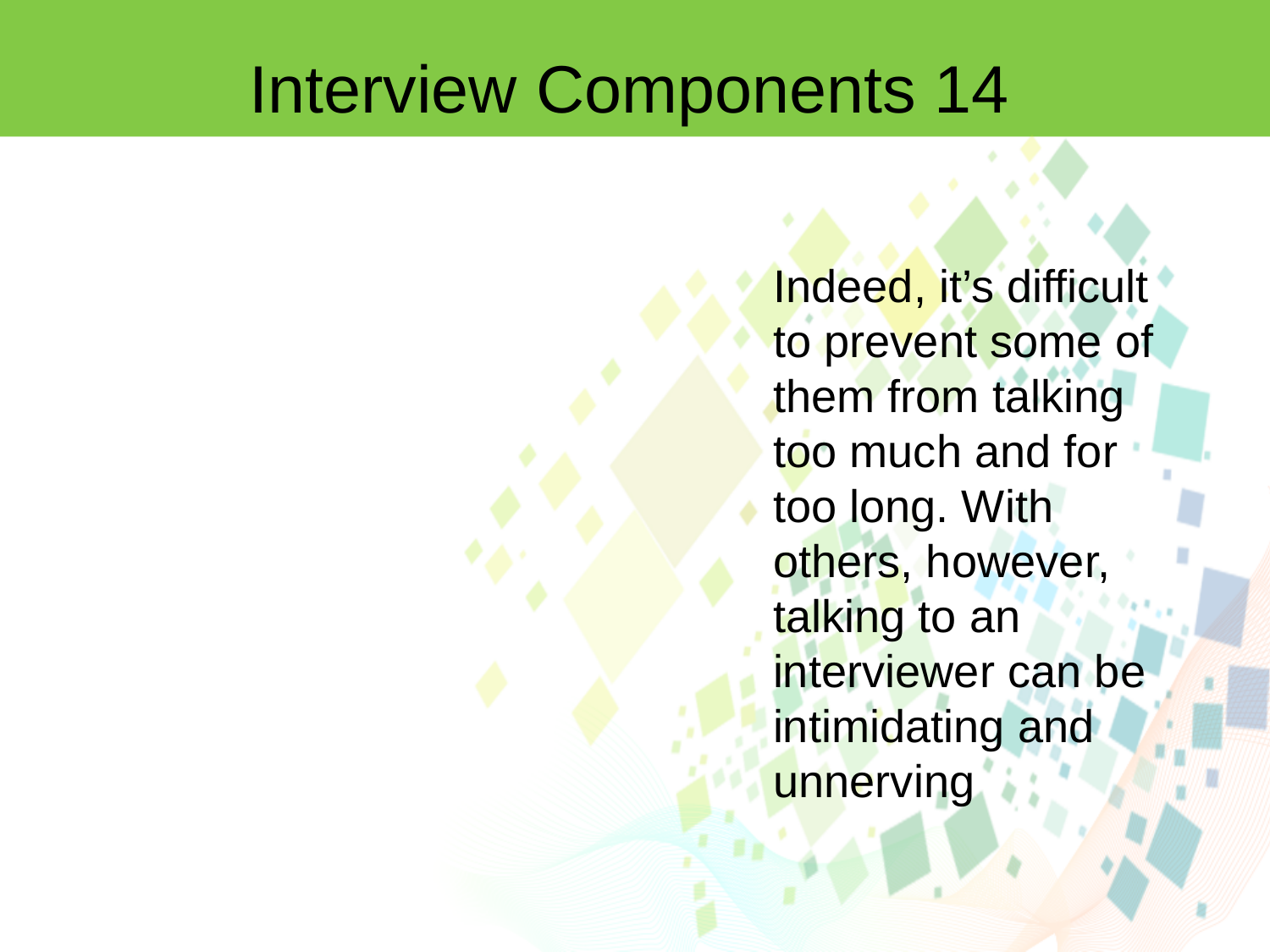

Interview Components 14
Indeed, it’s difficult to prevent some of them from talking
too much and for too long. With others, however, talking to an interviewer can be
intimidating and unnerving